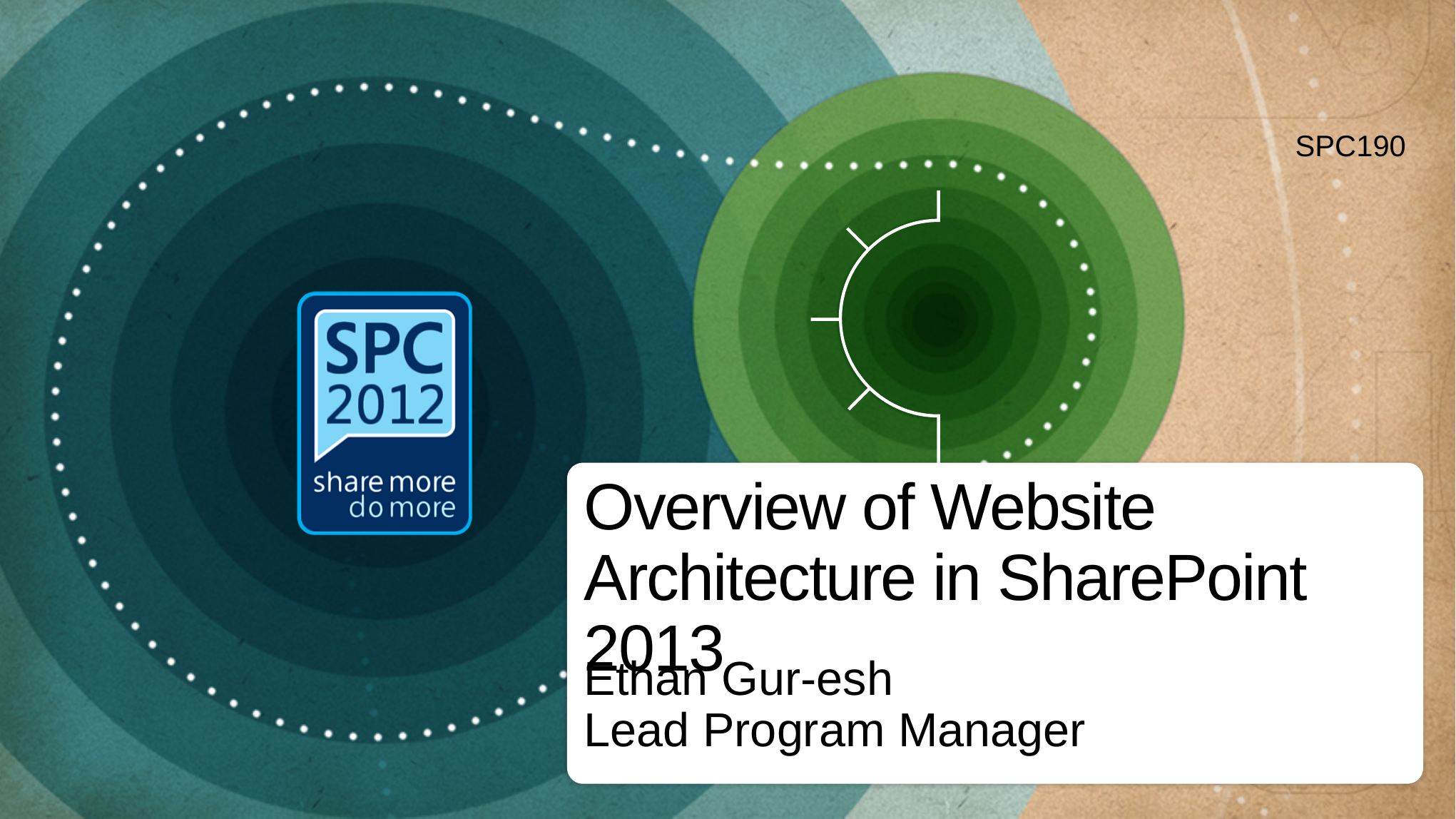

SPC190
# Overview of Website Architecture in SharePoint 2013
Ethan Gur-esh
Lead Program Manager